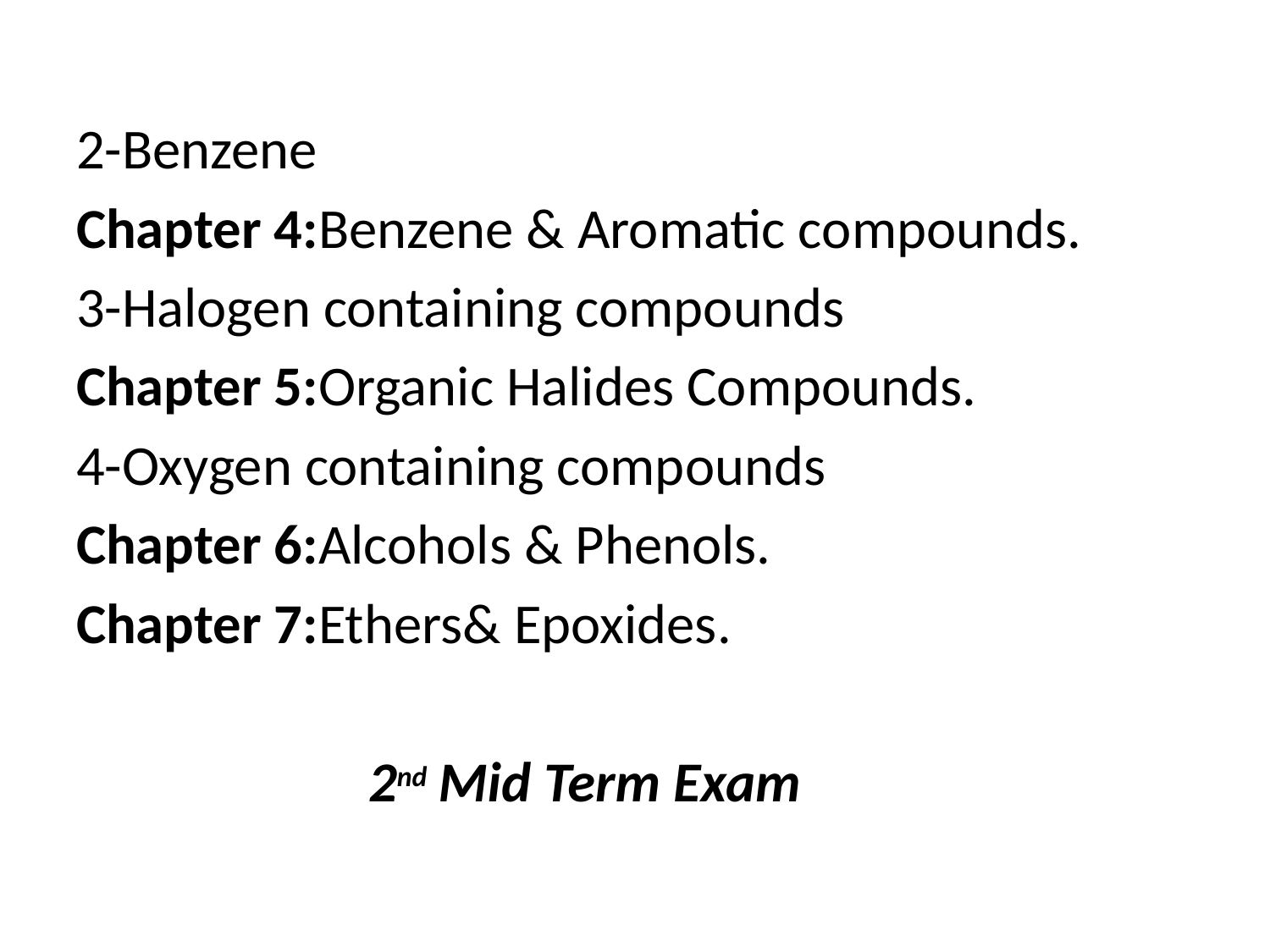

2-Benzene
Chapter 4:Benzene & Aromatic compounds.
3-Halogen containing compounds
Chapter 5:Organic Halides Compounds.
4-Oxygen containing compounds
Chapter 6:Alcohols & Phenols.
Chapter 7:Ethers& Epoxides.

                       2nd Mid Term Exam